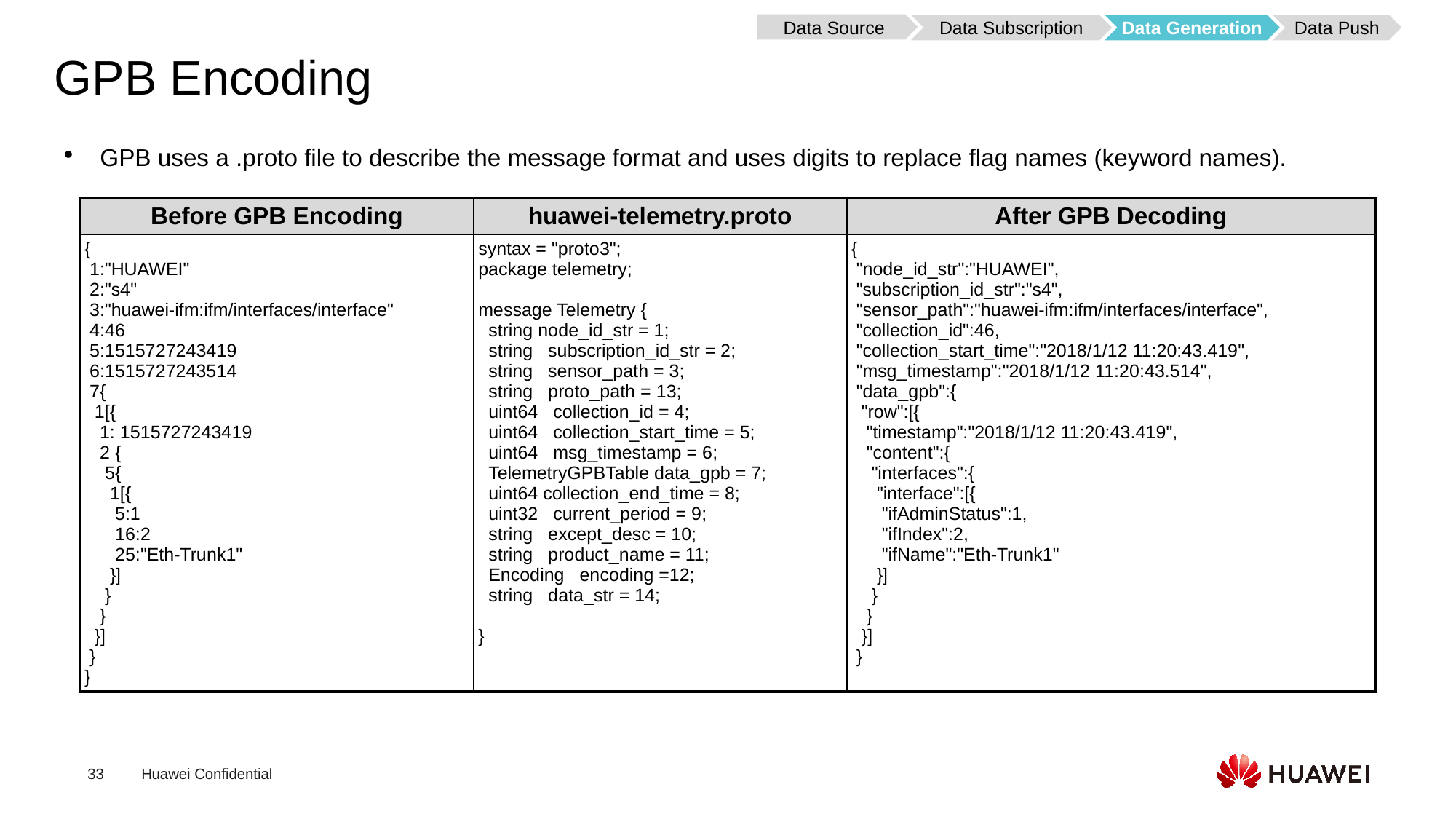

Data Source
Data Subscription
Data Generation
Data Push
# GPB Encoding
GPB uses a .proto file to describe the message format and uses digits to replace flag names (keyword names).
| Before GPB Encoding | huawei-telemetry.proto | After GPB Decoding |
| --- | --- | --- |
| { 1:"HUAWEI" 2:"s4" 3:"huawei-ifm:ifm/interfaces/interface" 4:46 5:1515727243419 6:1515727243514 7{ 1[{ 1: 1515727243419 2 { 5{ 1[{ 5:1 16:2 25:"Eth-Trunk1" }] } } }] } } | syntax = "proto3"; package telemetry; message Telemetry { string node\_id\_str = 1; string subscription\_id\_str = 2; string sensor\_path = 3; string proto\_path = 13; uint64 collection\_id = 4; uint64 collection\_start\_time = 5; uint64 msg\_timestamp = 6; TelemetryGPBTable data\_gpb = 7; uint64 collection\_end\_time = 8; uint32 current\_period = 9; string except\_desc = 10; string product\_name = 11; Encoding encoding =12; string data\_str = 14; } | { "node\_id\_str":"HUAWEI", "subscription\_id\_str":"s4", "sensor\_path":"huawei-ifm:ifm/interfaces/interface", "collection\_id":46, "collection\_start\_time":"2018/1/12 11:20:43.419", "msg\_timestamp":"2018/1/12 11:20:43.514", "data\_gpb":{ "row":[{ "timestamp":"2018/1/12 11:20:43.419", "content":{ "interfaces":{ "interface":[{ "ifAdminStatus":1, "ifIndex":2, "ifName":"Eth-Trunk1" }] } } }] } |